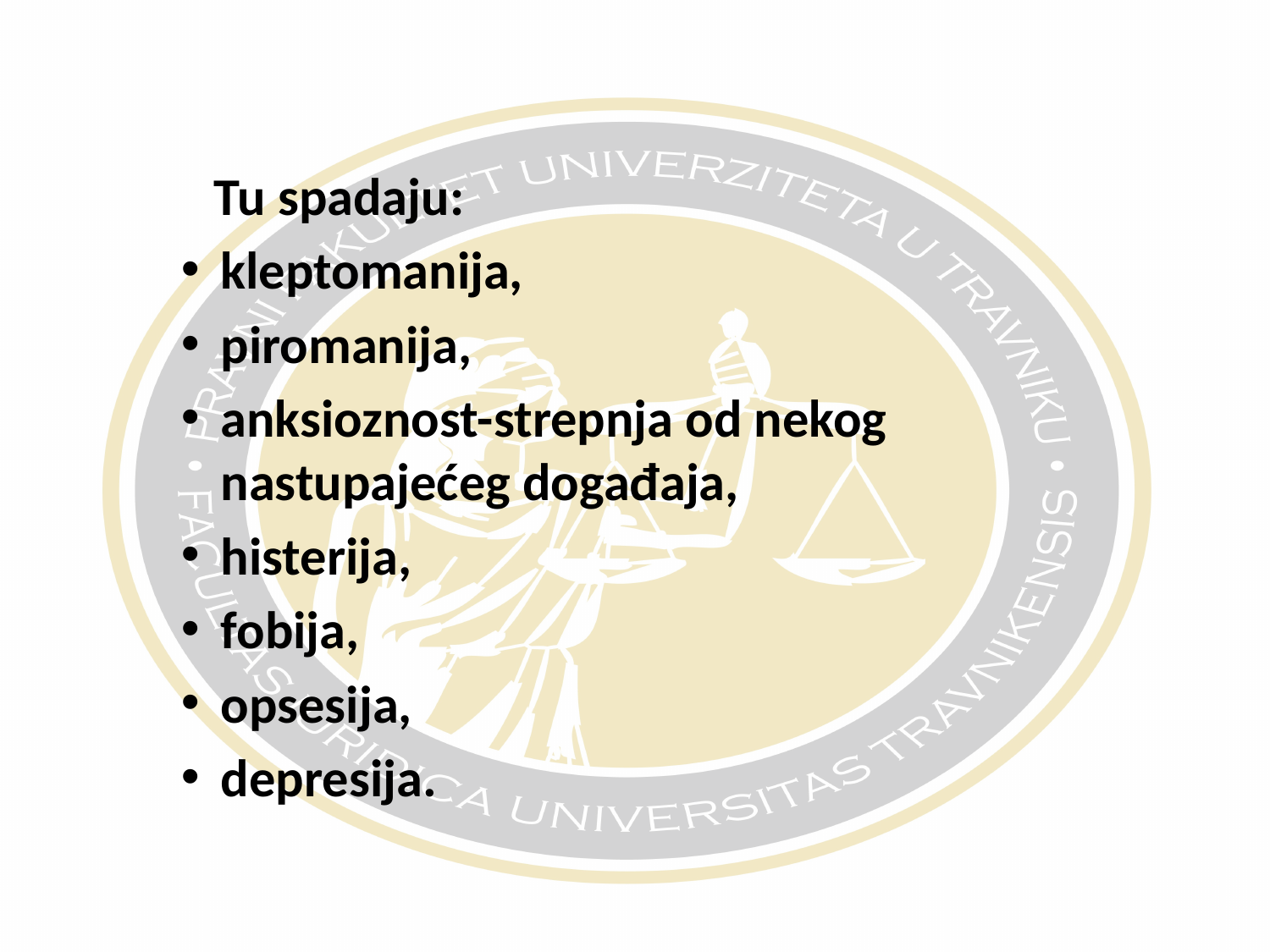

#
        Tu spadaju:
kleptomanija,
piromanija,
anksioznost-strepnja od nekog nastupajećeg događaja,
histerija,
fobija,
opsesija,
depresija.